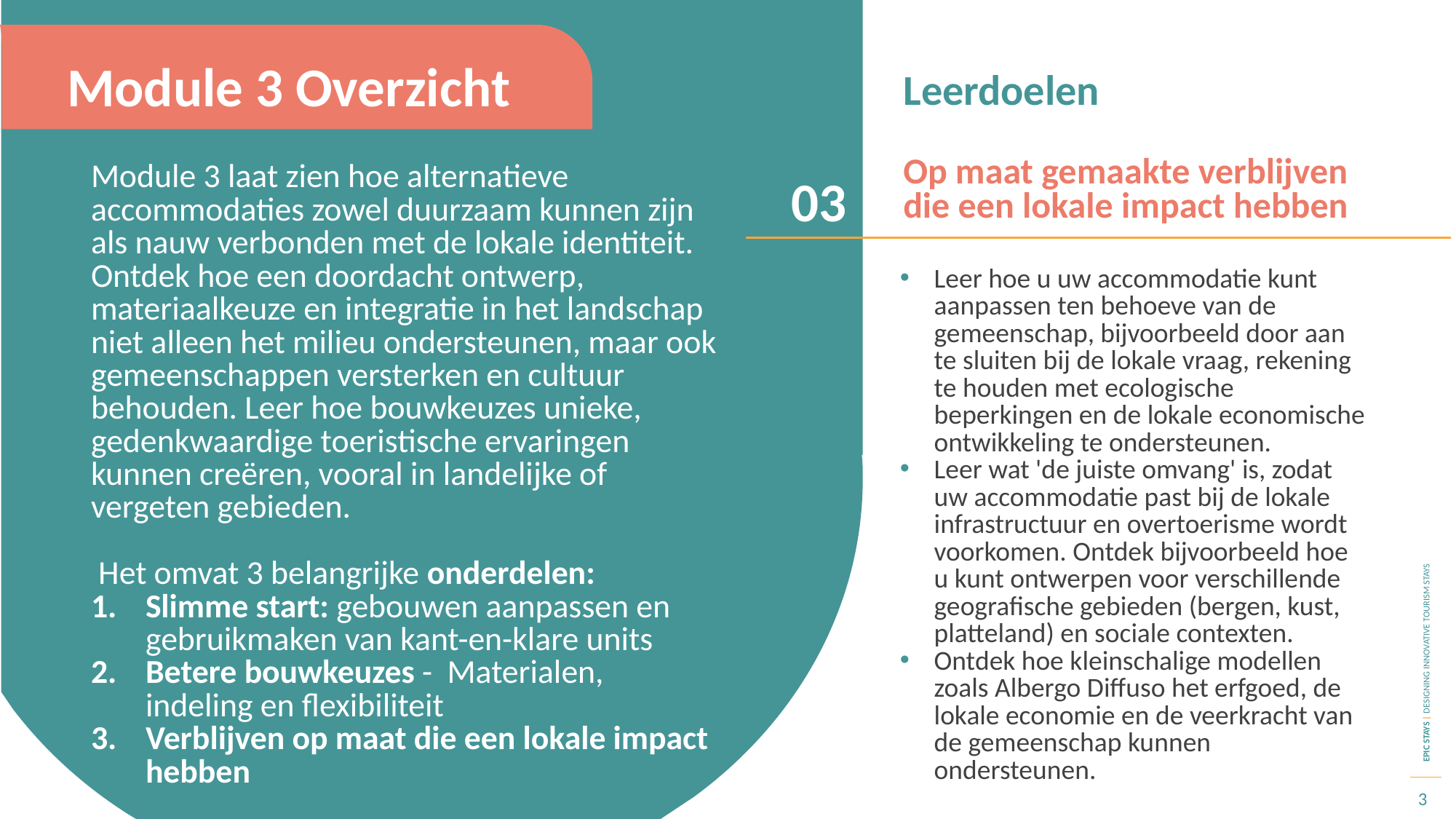

Module 3 Overzicht
Leerdoelen
Op maat gemaakte verblijven die een lokale impact hebben

03
Module 3 laat zien hoe alternatieve accommodaties zowel duurzaam kunnen zijn als nauw verbonden met de lokale identiteit. Ontdek hoe een doordacht ontwerp, materiaalkeuze en integratie in het landschap niet alleen het milieu ondersteunen, maar ook gemeenschappen versterken en cultuur behouden. Leer hoe bouwkeuzes unieke, gedenkwaardige toeristische ervaringen kunnen creëren, vooral in landelijke of vergeten gebieden.

 Het omvat 3 belangrijke onderdelen:
Slimme start: gebouwen aanpassen en gebruikmaken van kant-en-klare units
Betere bouwkeuzes -  Materialen, indeling en flexibiliteit
Verblijven op maat die een lokale impact hebben

Leer hoe u uw accommodatie kunt aanpassen ten behoeve van de gemeenschap, bijvoorbeeld door aan te sluiten bij de lokale vraag, rekening te houden met ecologische beperkingen en de lokale economische ontwikkeling te ondersteunen.
Leer wat 'de juiste omvang' is, zodat uw accommodatie past bij de lokale infrastructuur en overtoerisme wordt voorkomen. Ontdek bijvoorbeeld hoe u kunt ontwerpen voor verschillende geografische gebieden (bergen, kust, platteland) en sociale contexten.
Ontdek hoe kleinschalige modellen zoals Albergo Diffuso het erfgoed, de lokale economie en de veerkracht van de gemeenschap kunnen ondersteunen.

3